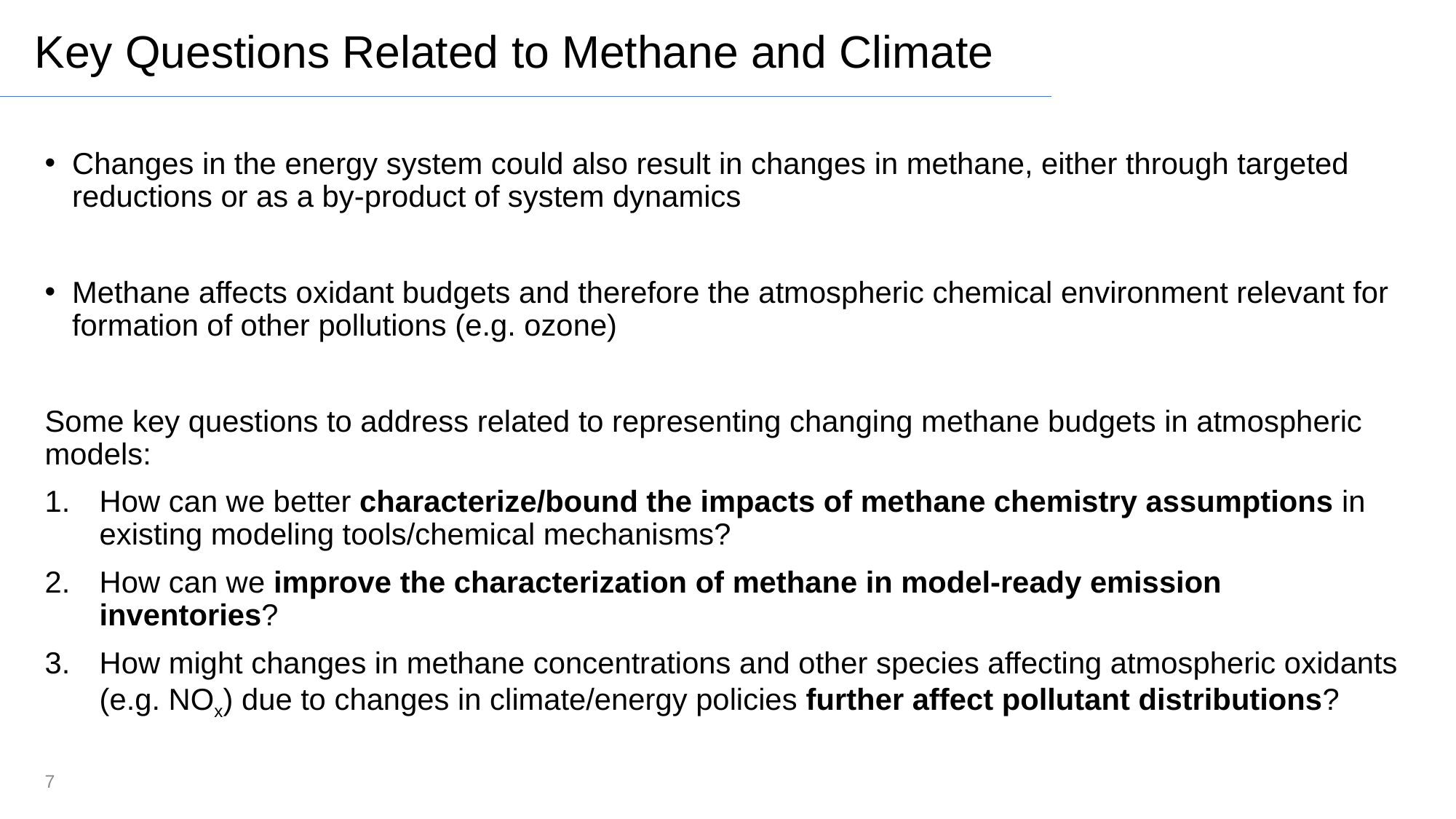

# Key Questions Related to Methane and Climate
Changes in the energy system could also result in changes in methane, either through targeted reductions or as a by-product of system dynamics

Methane affects oxidant budgets and therefore the atmospheric chemical environment relevant for formation of other pollutions (e.g. ozone)

Some key questions to address related to representing changing methane budgets in atmospheric models:
How can we better characterize/bound the impacts of methane chemistry assumptions in existing modeling tools/chemical mechanisms?
How can we improve the characterization of methane in model-ready emission inventories?
How might changes in methane concentrations and other species affecting atmospheric oxidants (e.g. NOx) due to changes in climate/energy policies further affect pollutant distributions?

7